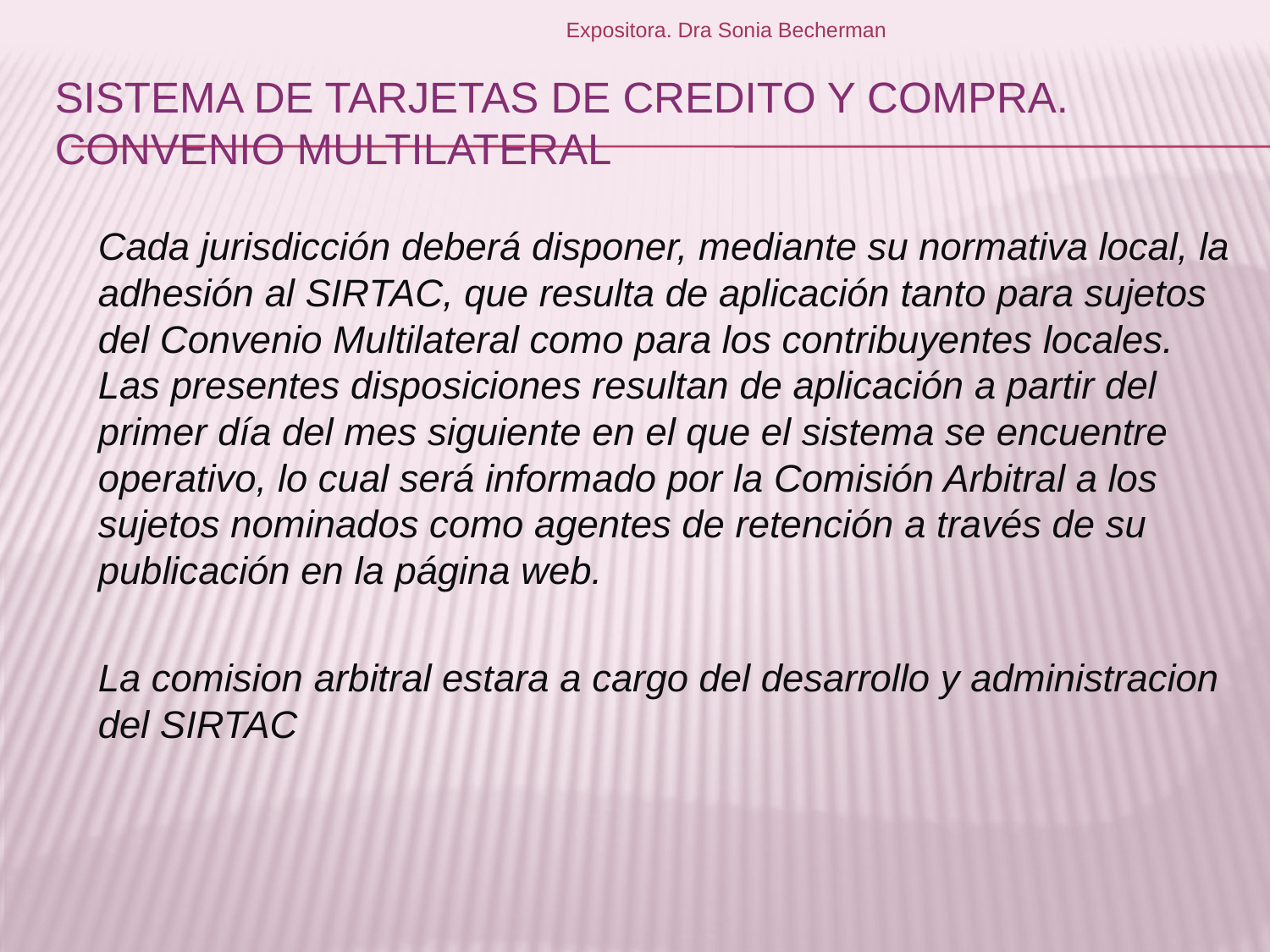

Expositora. Dra Sonia Becherman
# Sistema de tarjetas de credito y compra. Convenio multilateral
    Cada jurisdicción deberá disponer, mediante su normativa local, la adhesión al SIRTAC, que resulta de aplicación tanto para sujetos del Convenio Multilateral como para los contribuyentes locales. 
Las presentes disposiciones resultan de aplicación a partir del primer día del mes siguiente en el que el sistema se encuentre operativo, lo cual será informado por la Comisión Arbitral a los sujetos nominados como agentes de retención a través de su publicación en la página web.

    La comision arbitral estara a cargo del desarrollo y administracion del SIRTAC